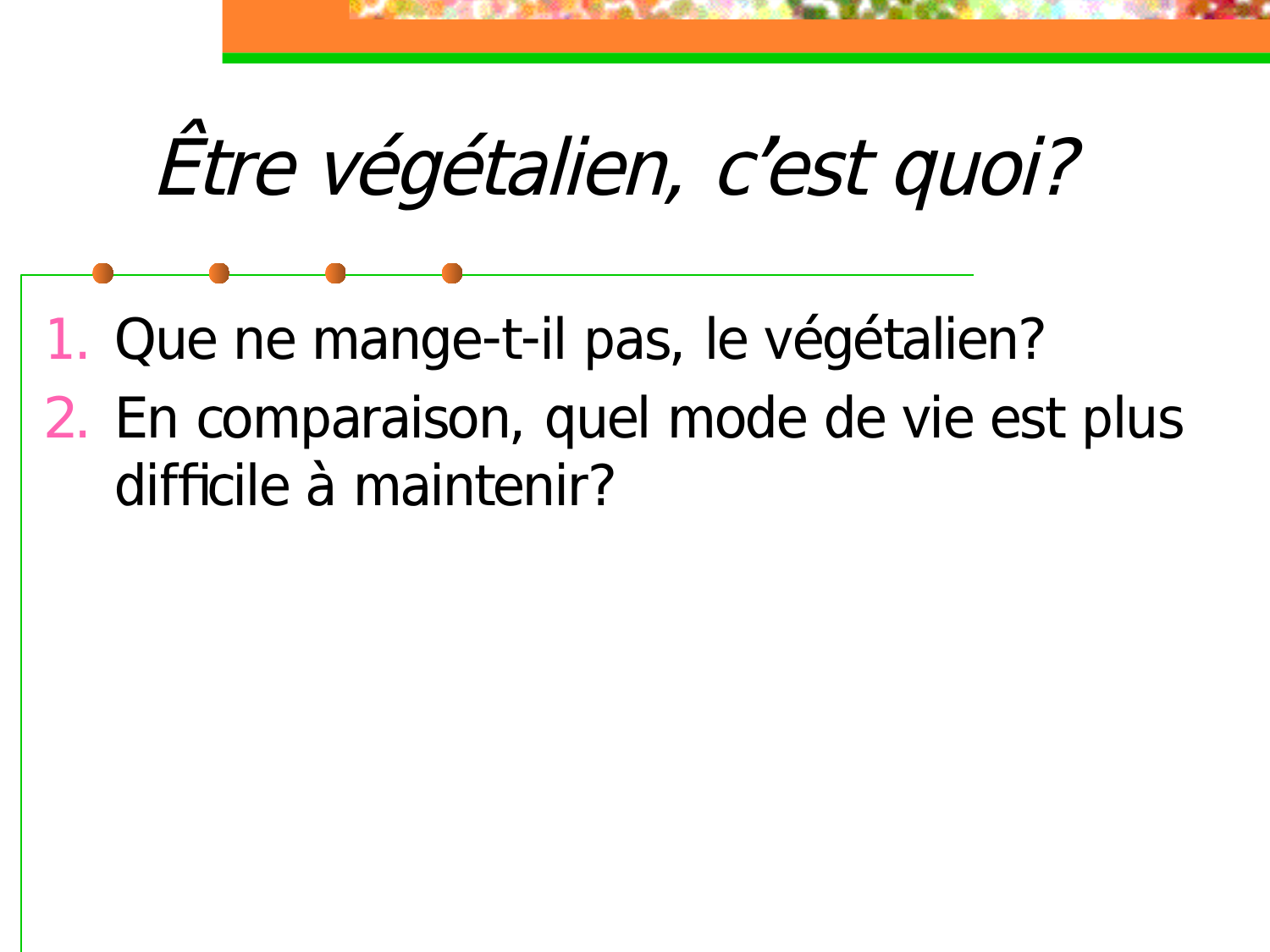

# Être végétalien, c’est quoi?
Que ne mange-t-il pas, le végétalien?
En comparaison, quel mode de vie est plus difficile à maintenir?